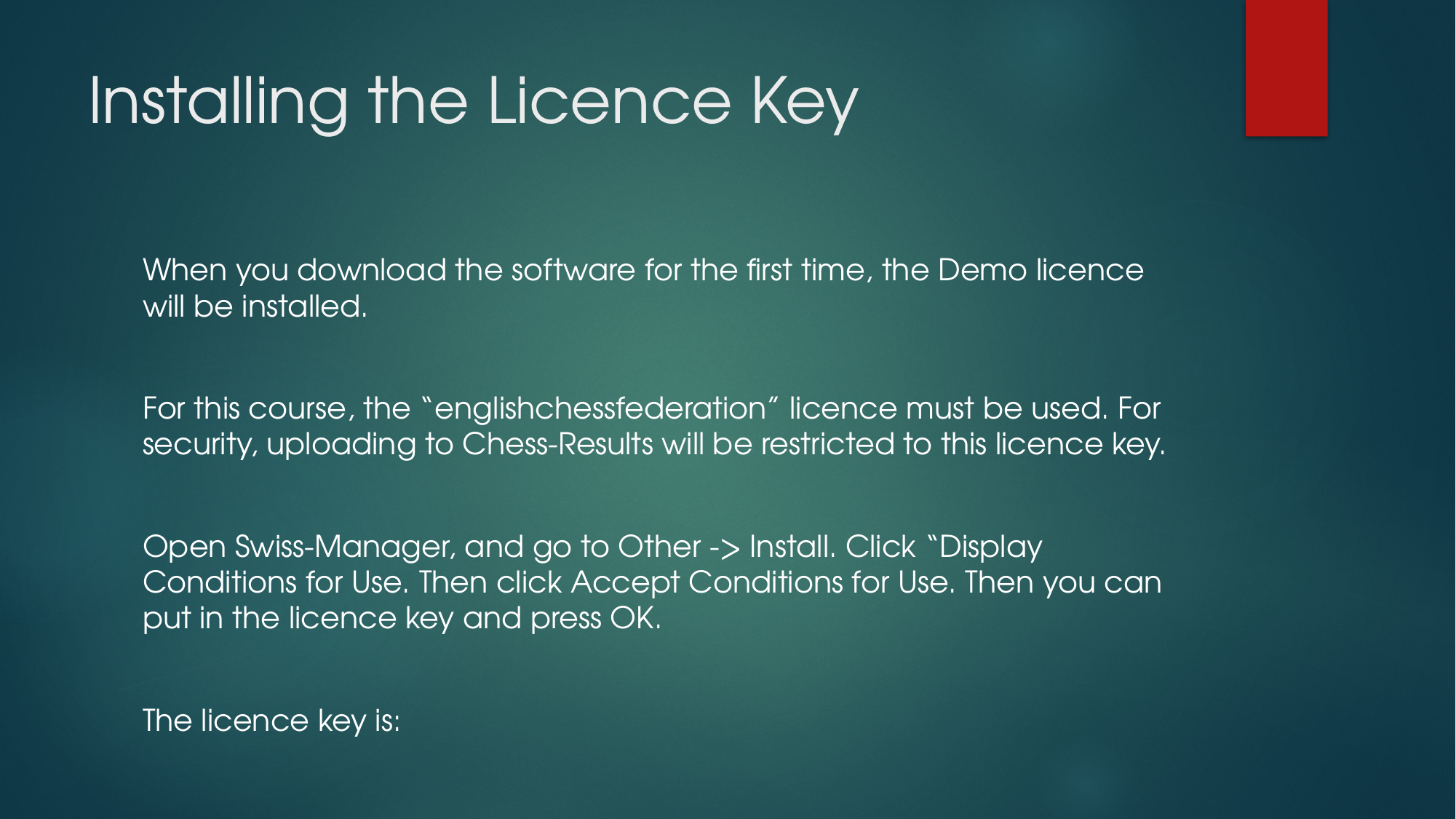

# Installing the Licence Key
When you download the software for the first time, the Demo licence will be installed.

For this course, the “englishchessfederation” licence must be used. For security, uploading to Chess-Results will be restricted to this licence key.

Open Swiss-Manager, and go to Other -> Install. Click “Display Conditions for Use. Then click Accept Conditions for Use. Then you can put in the licence key and press OK.

The licence key is: